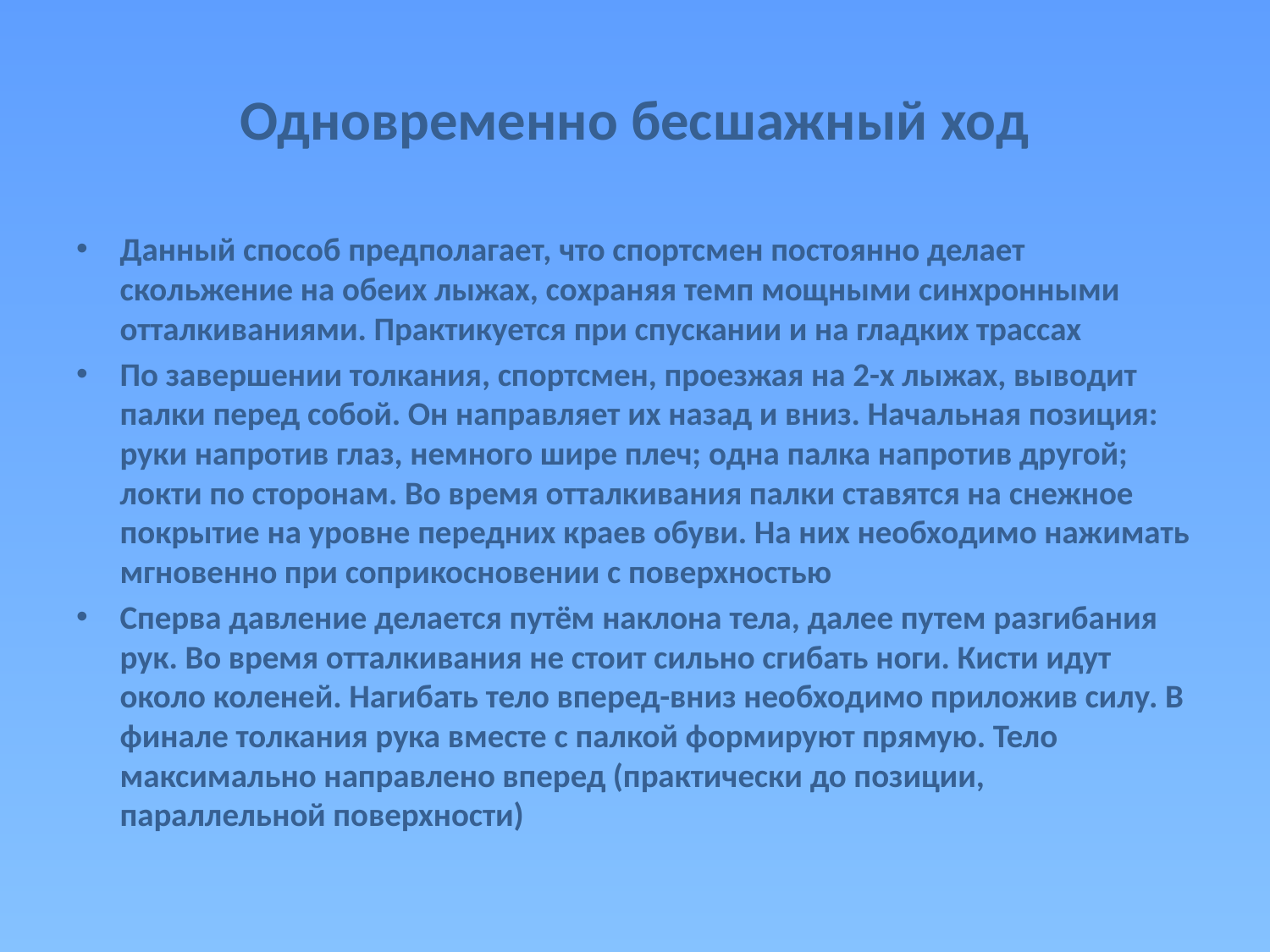

# Одновременно бесшажный ход
Данный способ предполагает, что спортсмен постоянно делает скольжение на обеих лыжах, сохраняя темп мощными синхронными отталкиваниями. Практикуется при спускании и на гладких трассах
По завершении толкания, спортсмен, проезжая на 2-х лыжах, выводит палки перед собой. Он направляет их назад и вниз. Начальная позиция: руки напротив глаз, немного шире плеч; одна палка напротив другой; локти по сторонам. Во время отталкивания палки ставятся на снежное покрытие на уровне передних краев обуви. На них необходимо нажимать мгновенно при соприкосновении с поверхностью
Сперва давление делается путём наклона тела, далее путем разгибания рук. Во время отталкивания не стоит сильно сгибать ноги. Кисти идут около коленей. Нагибать тело вперед-вниз необходимо приложив силу. В финале толкания рука вместе с палкой формируют прямую. Тело максимально направлено вперед (практически до позиции, параллельной поверхности)